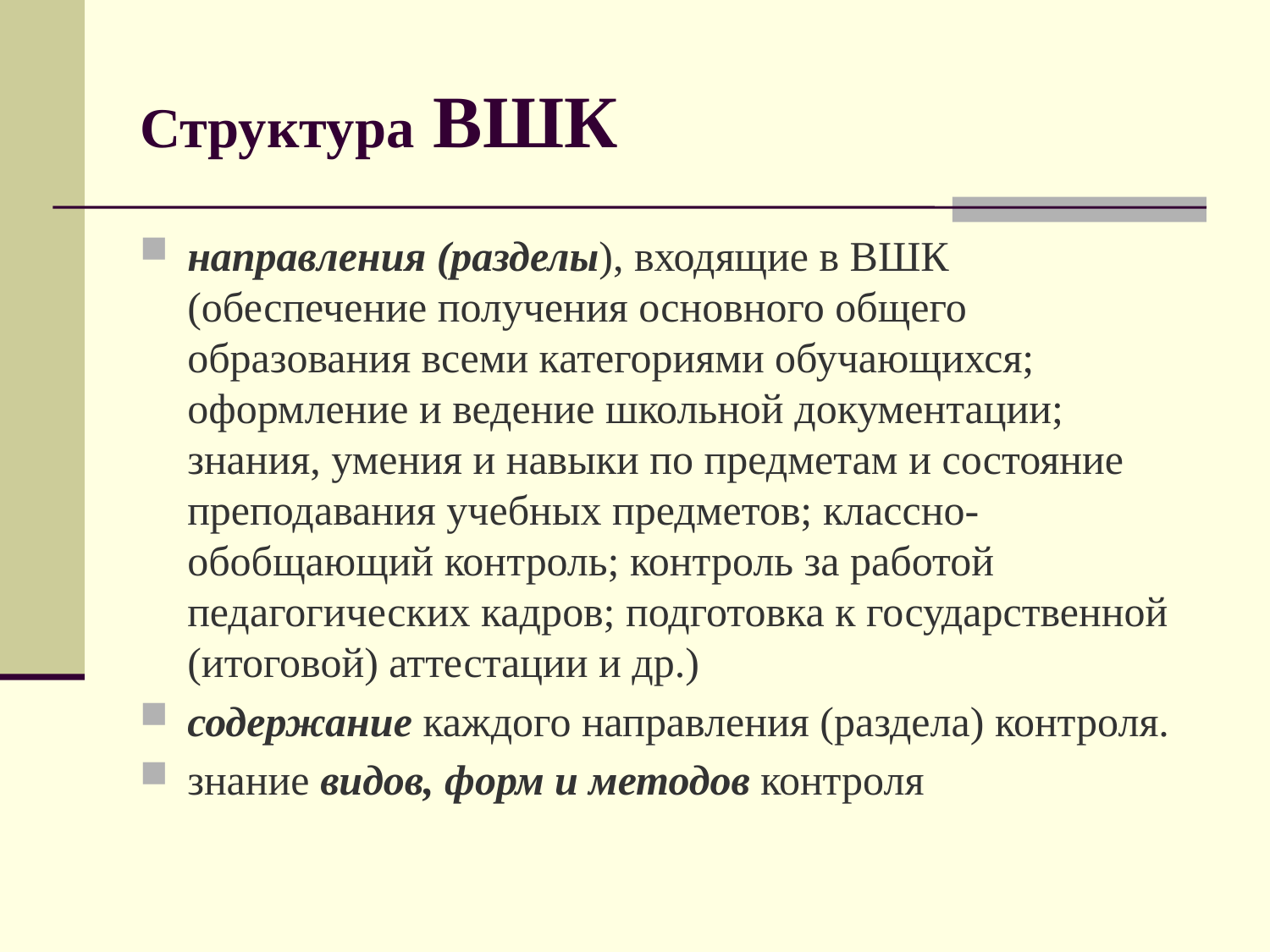

# Структура ВШК
направления (разделы), входящие в ВШК (обеспечение получения основного общего образования всеми категориями обучающихся; оформление и ведение школьной документации; знания, умения и навыки по предметам и состояние преподавания учебных предметов; классно-обобщающий контроль; контроль за работой педагогических кадров; подготовка к государственной (итоговой) аттестации и др.)
содержание каждого направления (раздела) контроля.
знание видов, форм и методов контроля